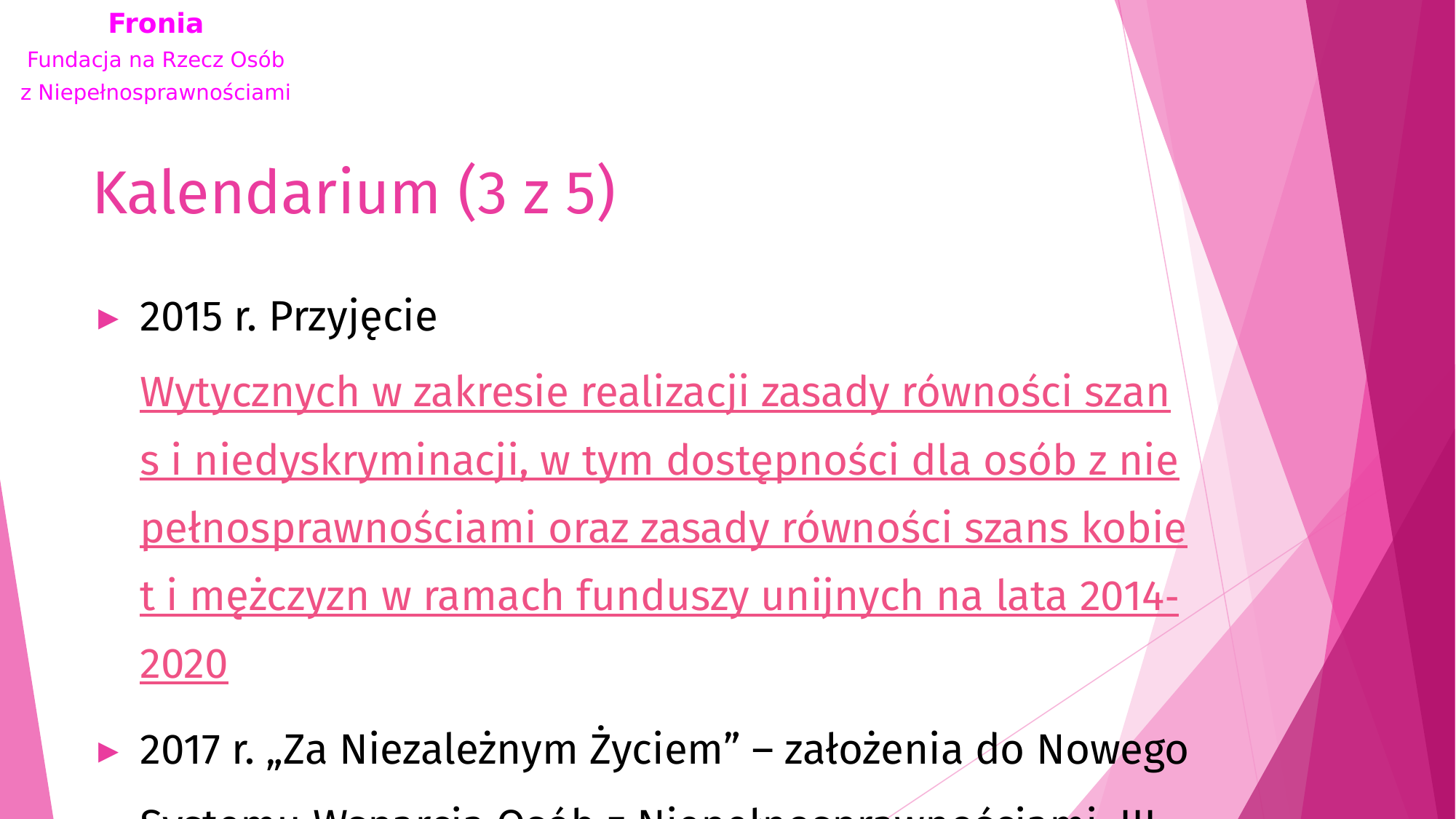

# Kalendarium (3 z 5)
2015 r. Przyjęcie Wytycznych w zakresie realizacji zasady równości szans i niedyskryminacji, w tym dostępności dla osób z niepełnosprawnościami oraz zasady równości szans kobiet i mężczyzn w ramach funduszy unijnych na lata 2014‑2020
2017 r. „Za Niezależnym Życiem” – założenia do Nowego Systemu Wsparcia Osób z Niepełnosprawnościami, III Kongres Osób z Niepełnosprawnościami, w tym projekt ustawy o dostępności